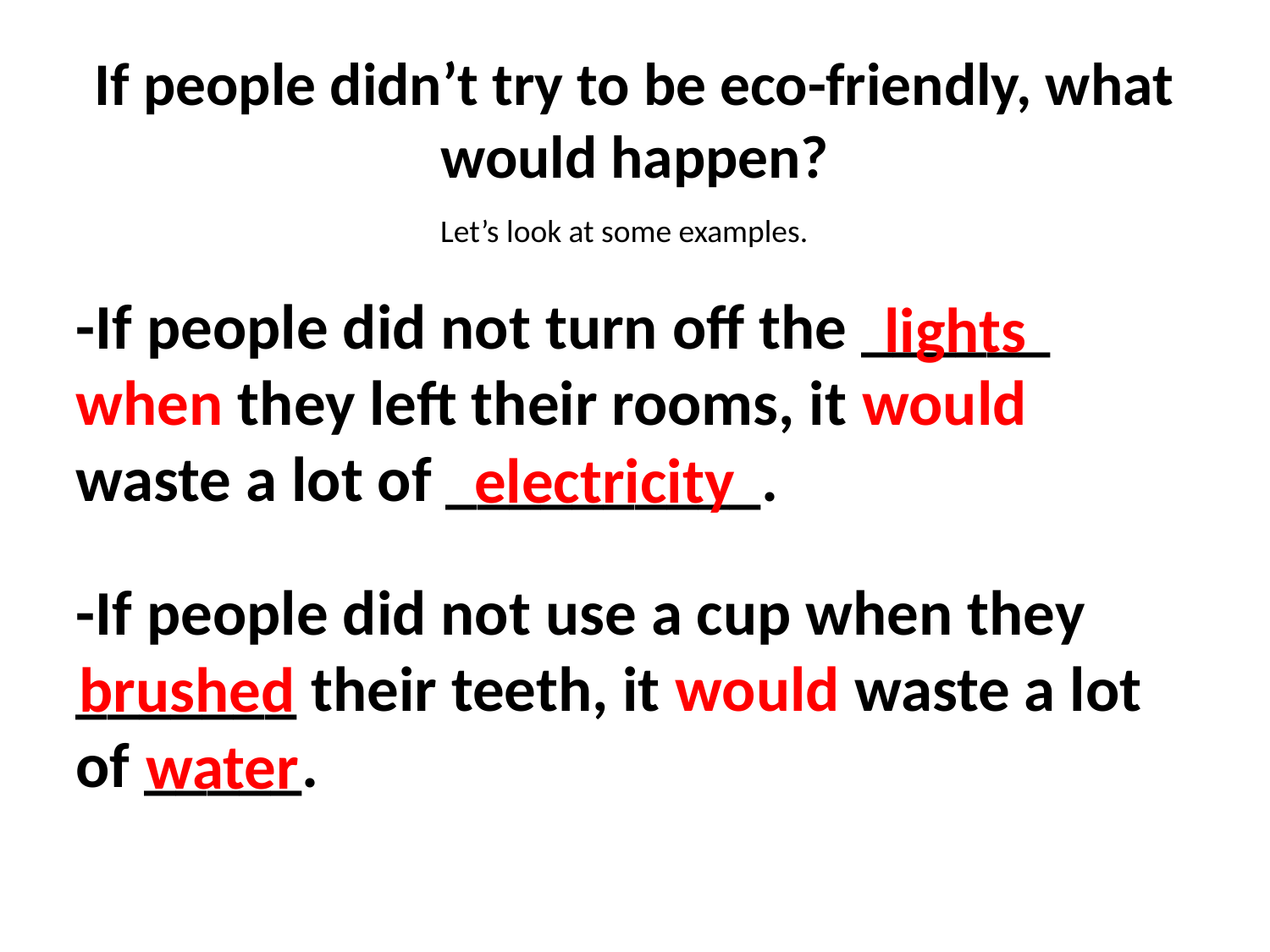

# If people didn’t try to be eco-friendly, what would happen?
Let’s look at some examples.

-If people did not turn off the ______ when they left their rooms, it would waste a lot of __________.
lights
electricity
-If people did not use a cup when they _______ their teeth, it would waste a lot of _____.
brushed
water